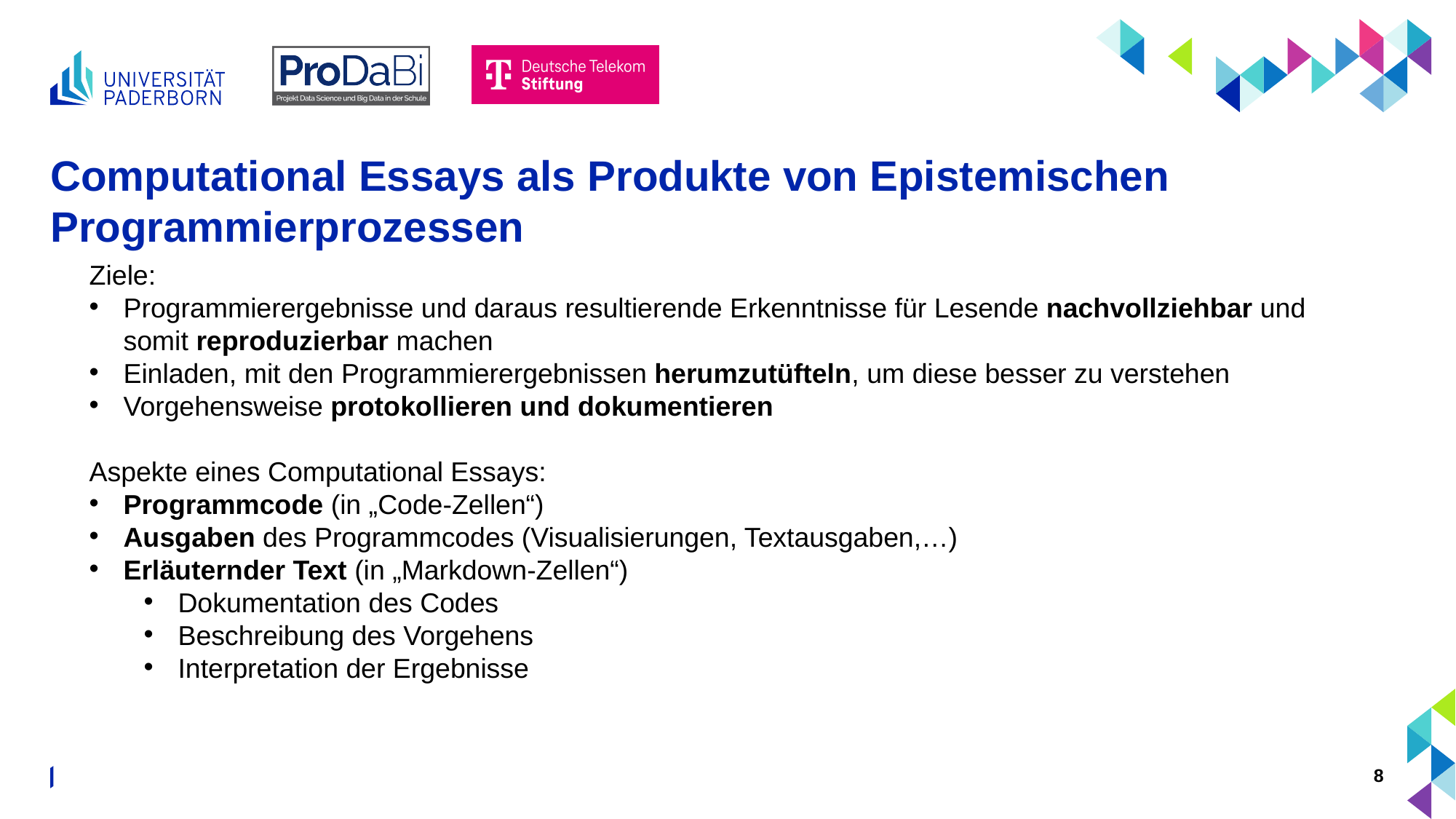

# Computational Essays als Produkte von Epistemischen Programmierprozessen

Ziele:
Programmierergebnisse und daraus resultierende Erkenntnisse für Lesende nachvollziehbar und somit reproduzierbar machen
Einladen, mit den Programmierergebnissen herumzutüfteln, um diese besser zu verstehen
Vorgehensweise protokollieren und dokumentieren

Aspekte eines Computational Essays:
Programmcode (in „Code-Zellen“)
Ausgaben des Programmcodes (Visualisierungen, Textausgaben,…)
Erläuternder Text (in „Markdown-Zellen“)
Dokumentation des Codes
Beschreibung des Vorgehens
Interpretation der Ergebnisse

Input: Computational Essays
8